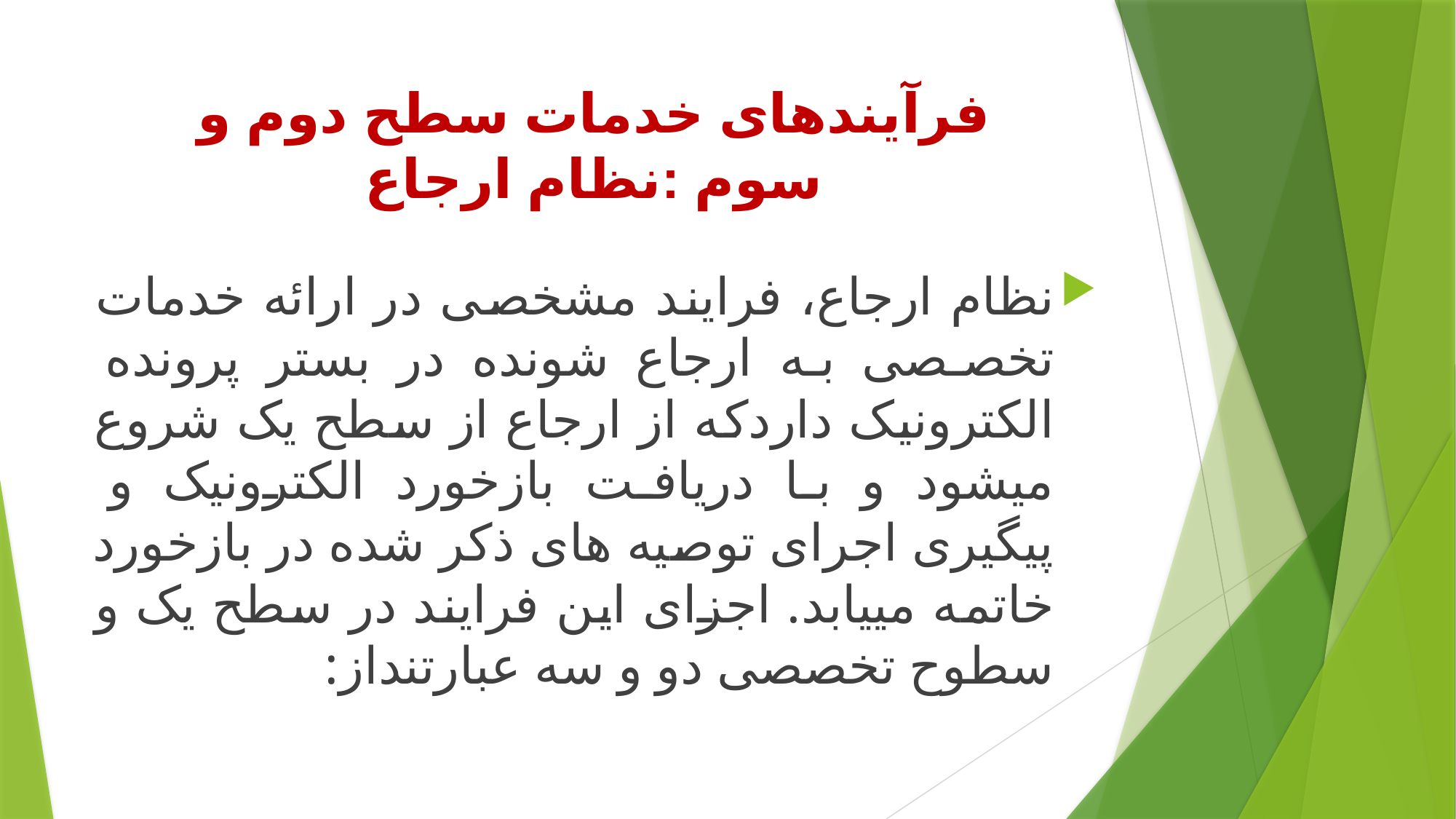

# فرآیندهای خدمات سطح دوم و سوم :نظام ارجاع
نظام ارجاع، فرایند مشخصی در ارائه خدمات تخصصی به ارجاع شونده در بستر پرونده الکترونیک داردکه از ارجاع از سطح یک شروع میشود و با دریافت بازخورد الکترونیک و پیگیری اجرای توصیه های ذکر شده در بازخورد خاتمه مییابد. اجزای این فرایند در سطح یک و سطوح تخصصی دو و سه عبارتنداز: